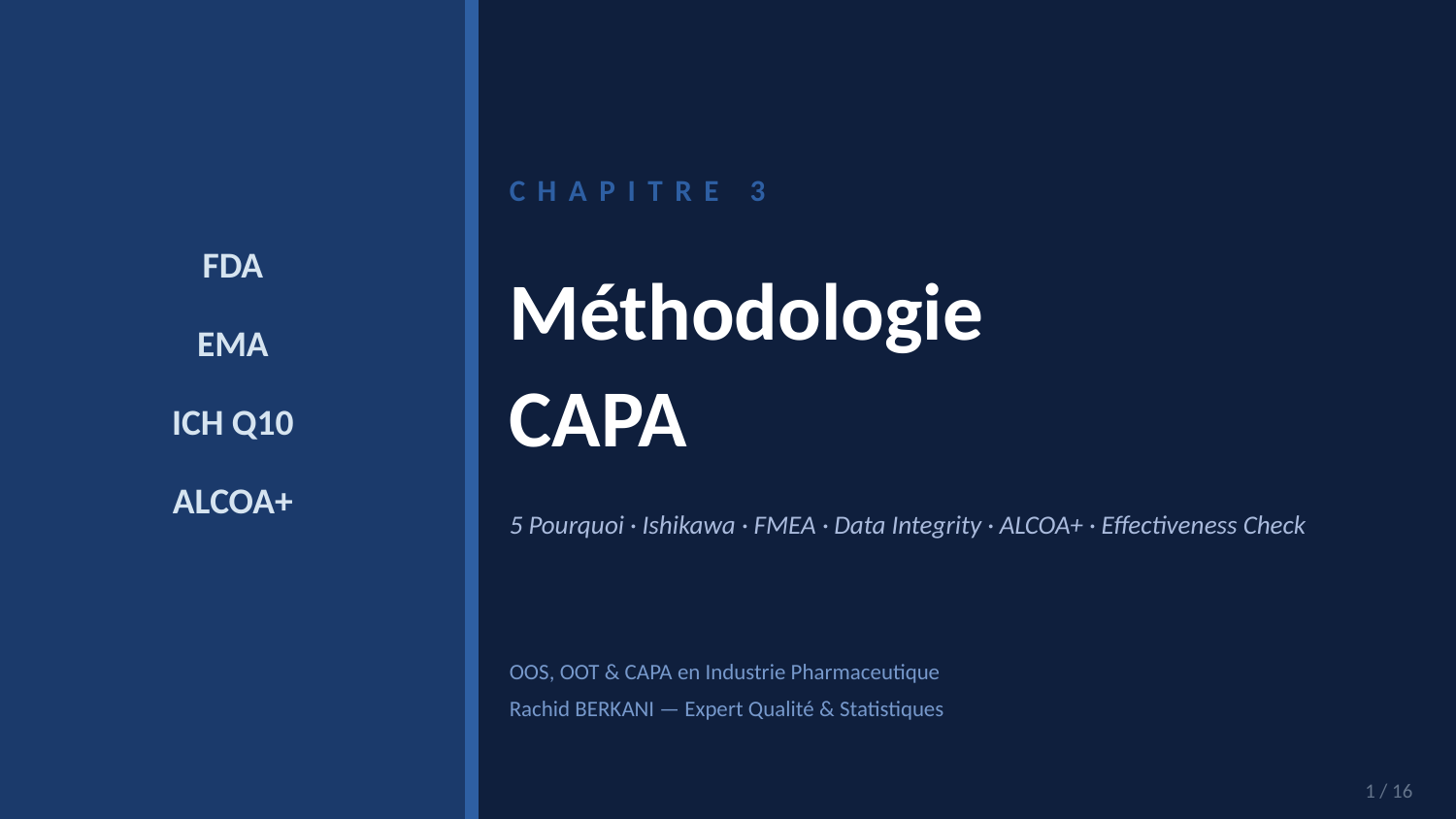

CHAPITRE 3
FDA
EMA
ICH Q10
ALCOA+
Méthodologie
CAPA
5 Pourquoi · Ishikawa · FMEA · Data Integrity · ALCOA+ · Effectiveness Check
OOS, OOT & CAPA en Industrie Pharmaceutique
Rachid BERKANI — Expert Qualité & Statistiques
1 / 16